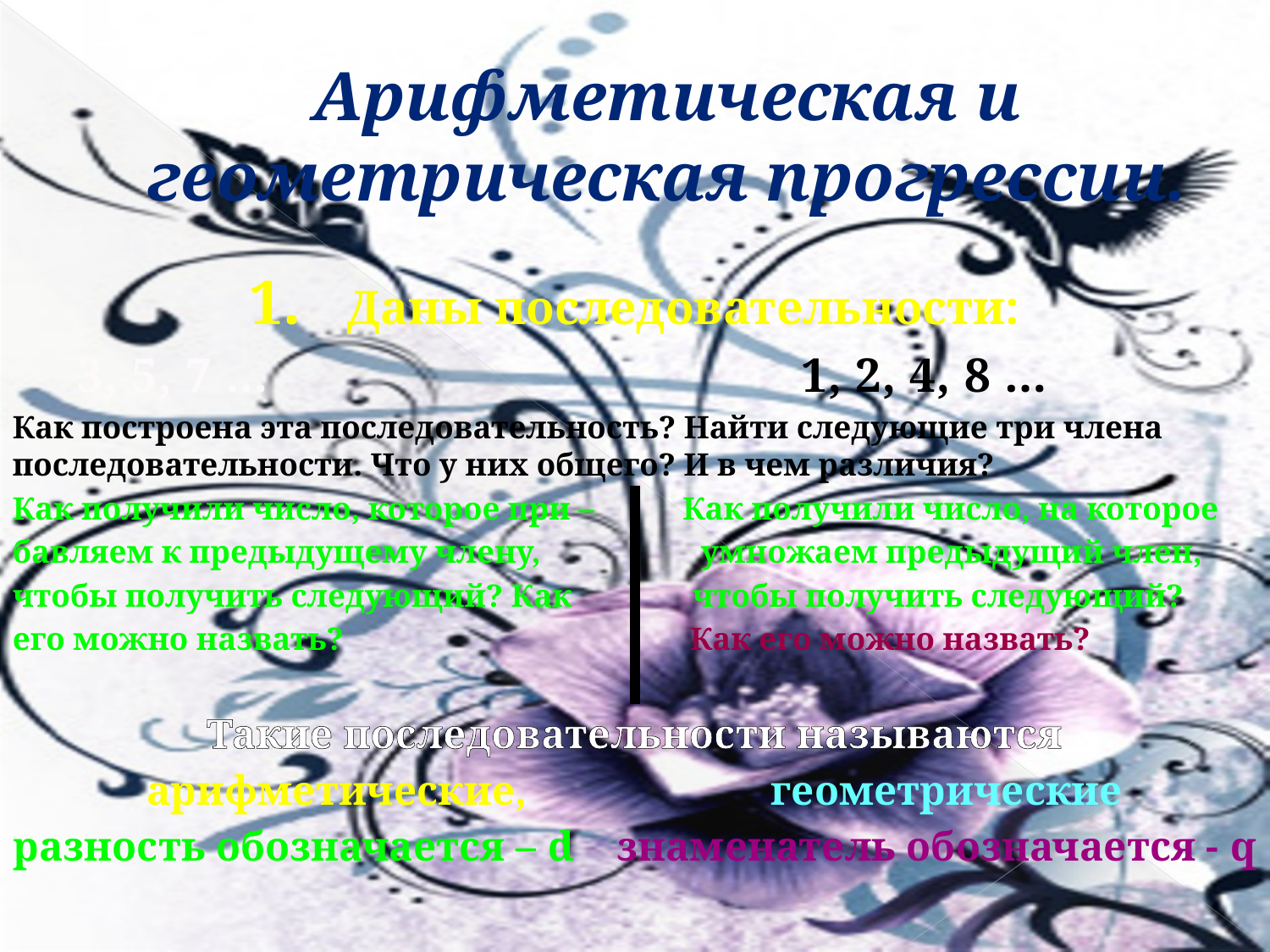

# Арифметическая и геометрическая прогрессии.
1.   Даны последовательности:
     3, 5, 7 …                                         1, 2, 4, 8 …
Как построена эта последовательность? Найти следующие три члена последовательности. Что у них общего? И в чем различия?
Как получили число, которое при –           Как получили число, на которое
бавляем к предыдущему члену,                    умножаем предыдущий член,
чтобы получить следующий? Как               чтобы получить следующий?
его можно назвать?                                           Как его можно назвать?

Такие последовательности называются
арифметические,                       геометрические
разность обозначается – d    знаменатель обозначается - q